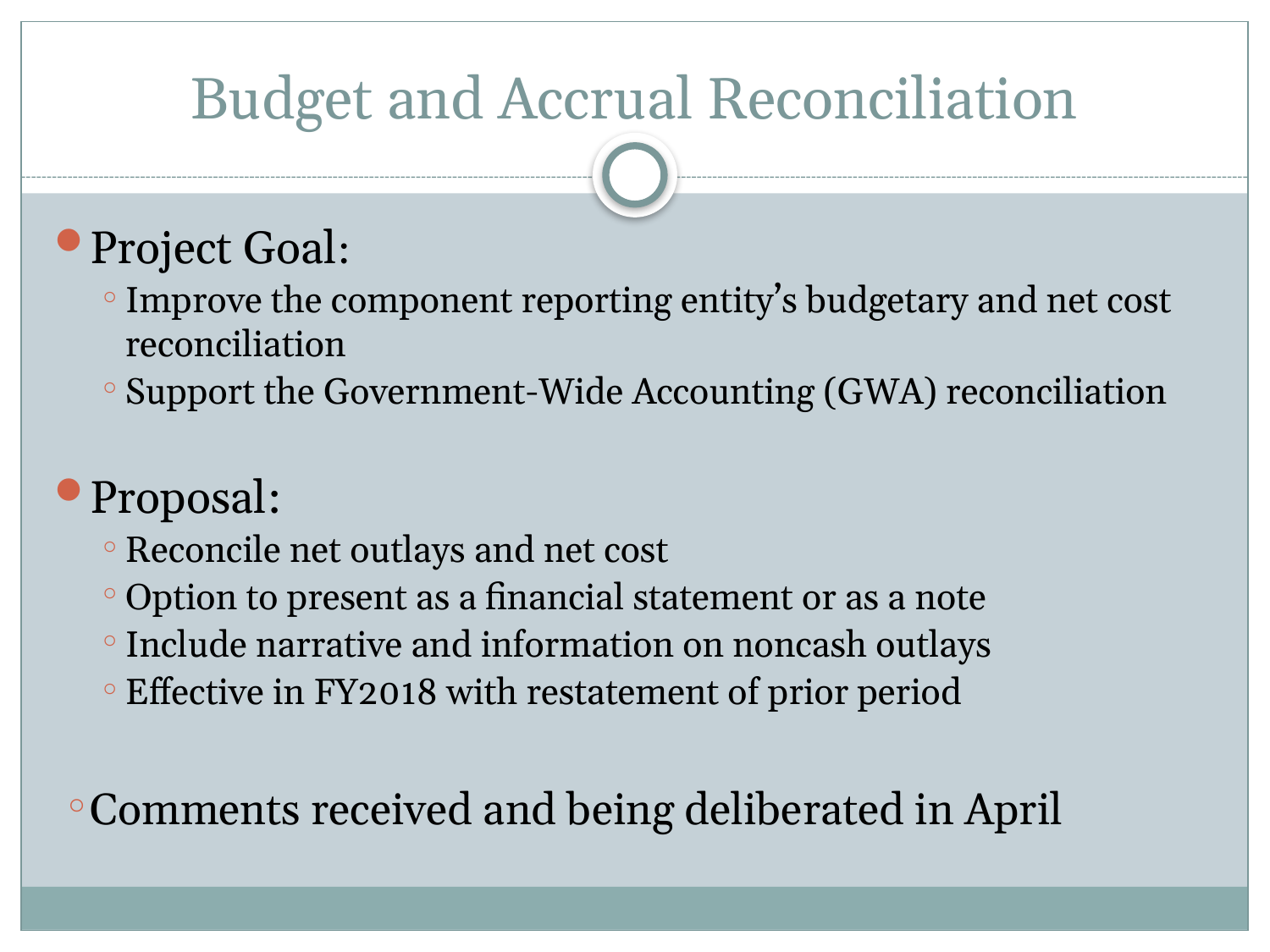

# Budget and Accrual Reconciliation
Project Goal:
Improve the component reporting entity’s budgetary and net cost reconciliation
Support the Government-Wide Accounting (GWA) reconciliation

Proposal:
Reconcile net outlays and net cost
Option to present as a financial statement or as a note
Include narrative and information on noncash outlays
Effective in FY2018 with restatement of prior period

Comments received and being deliberated in April